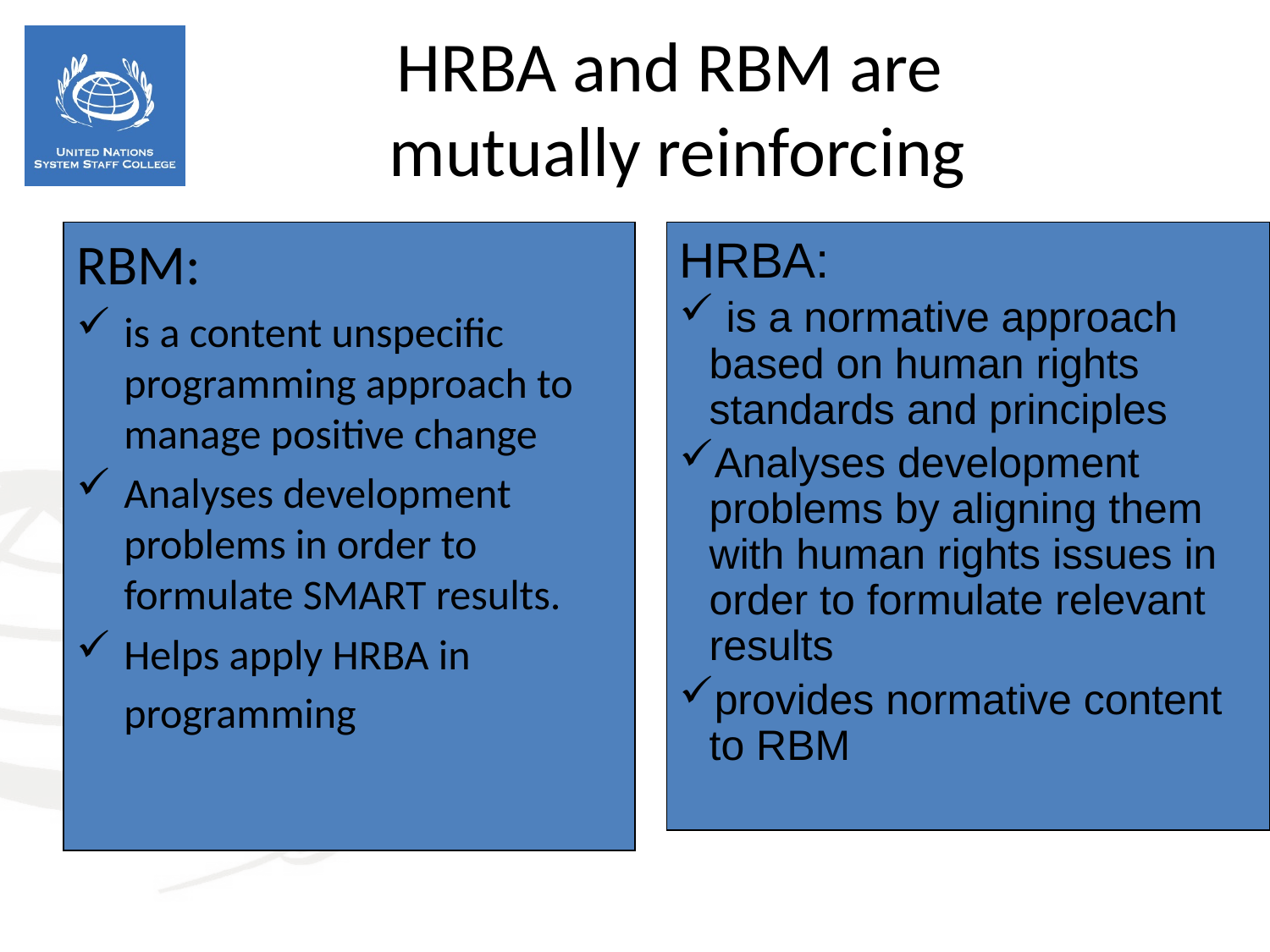

HRBA and RBM are
mutually reinforcing
RBM:
is a content unspecific programming approach to manage positive change
Analyses development problems in order to formulate SMART results.
Helps apply HRBA in programming

HRBA:
 is a normative approach based on human rights standards and principles
Analyses development problems by aligning them with human rights issues in order to formulate relevant results
provides normative content to RBM